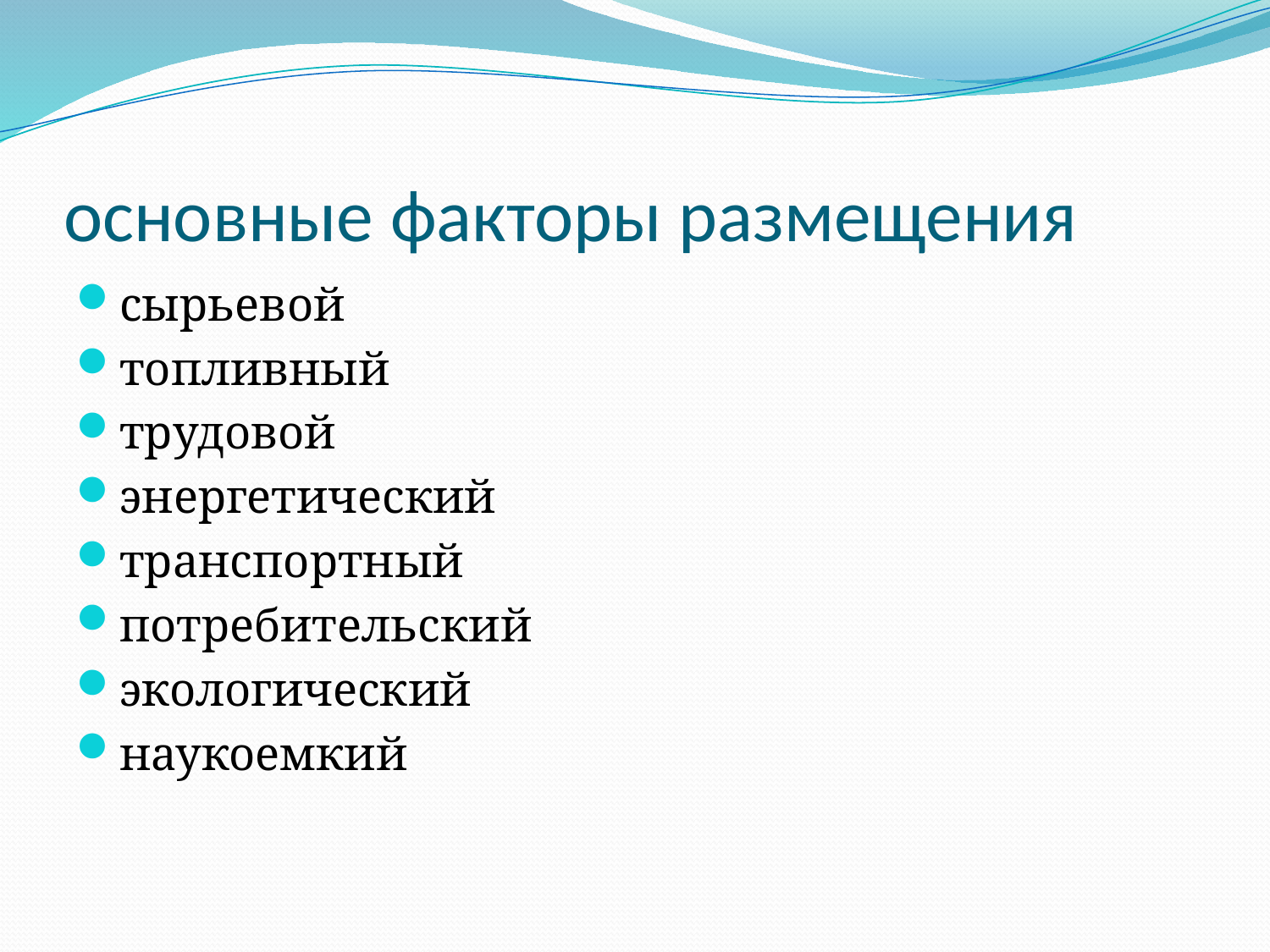

# основные факторы размещения
сырьевой
топливный
трудовой
энергетический
транспортный
потребительский
экологический
наукоемкий